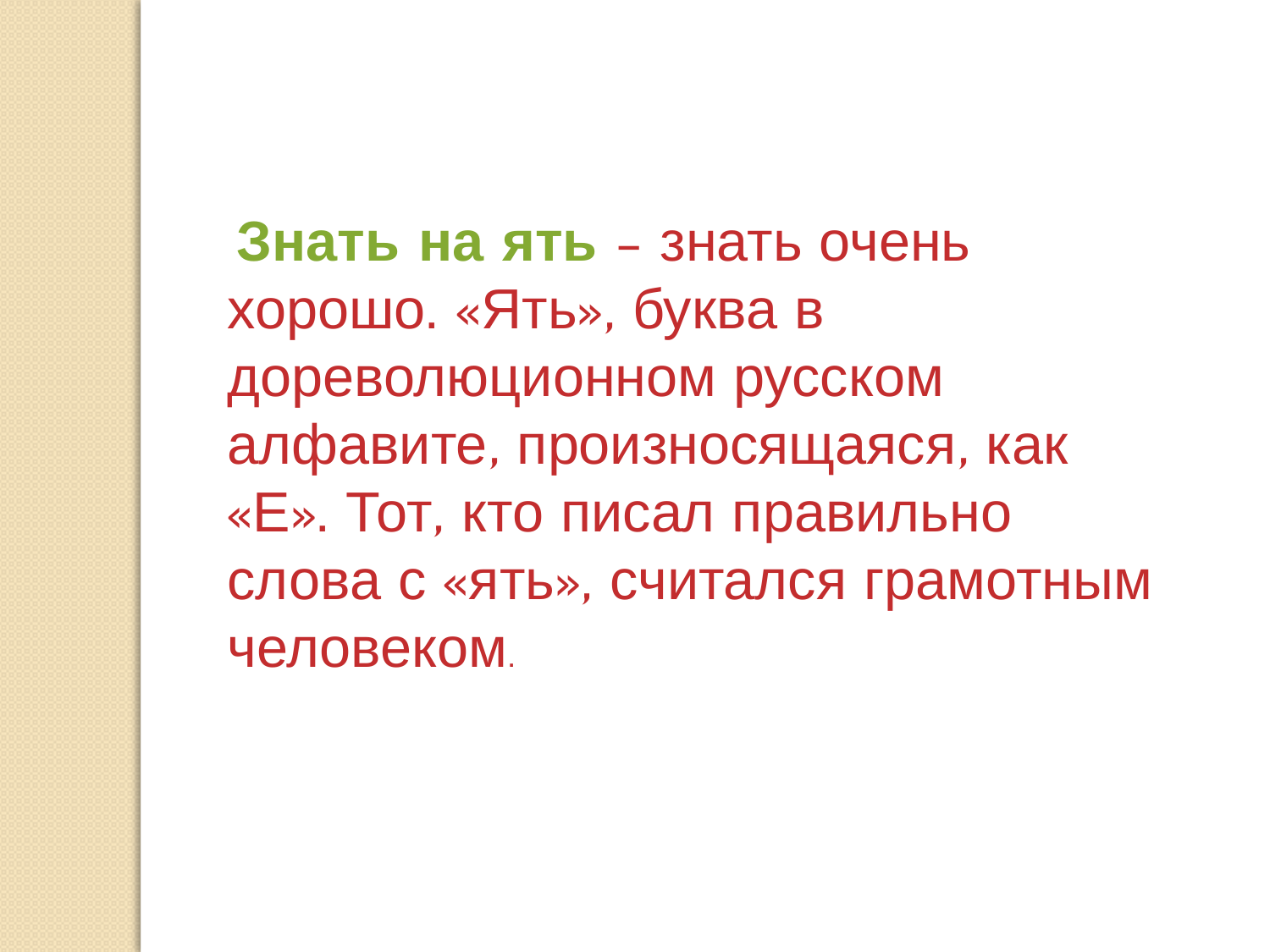

Знать на ять – знать очень хорошо. «Ять», буква в дореволюционном русском алфавите, произносящаяся, как «Е». Тот, кто писал правильно слова с «ять», считался грамотным человеком.